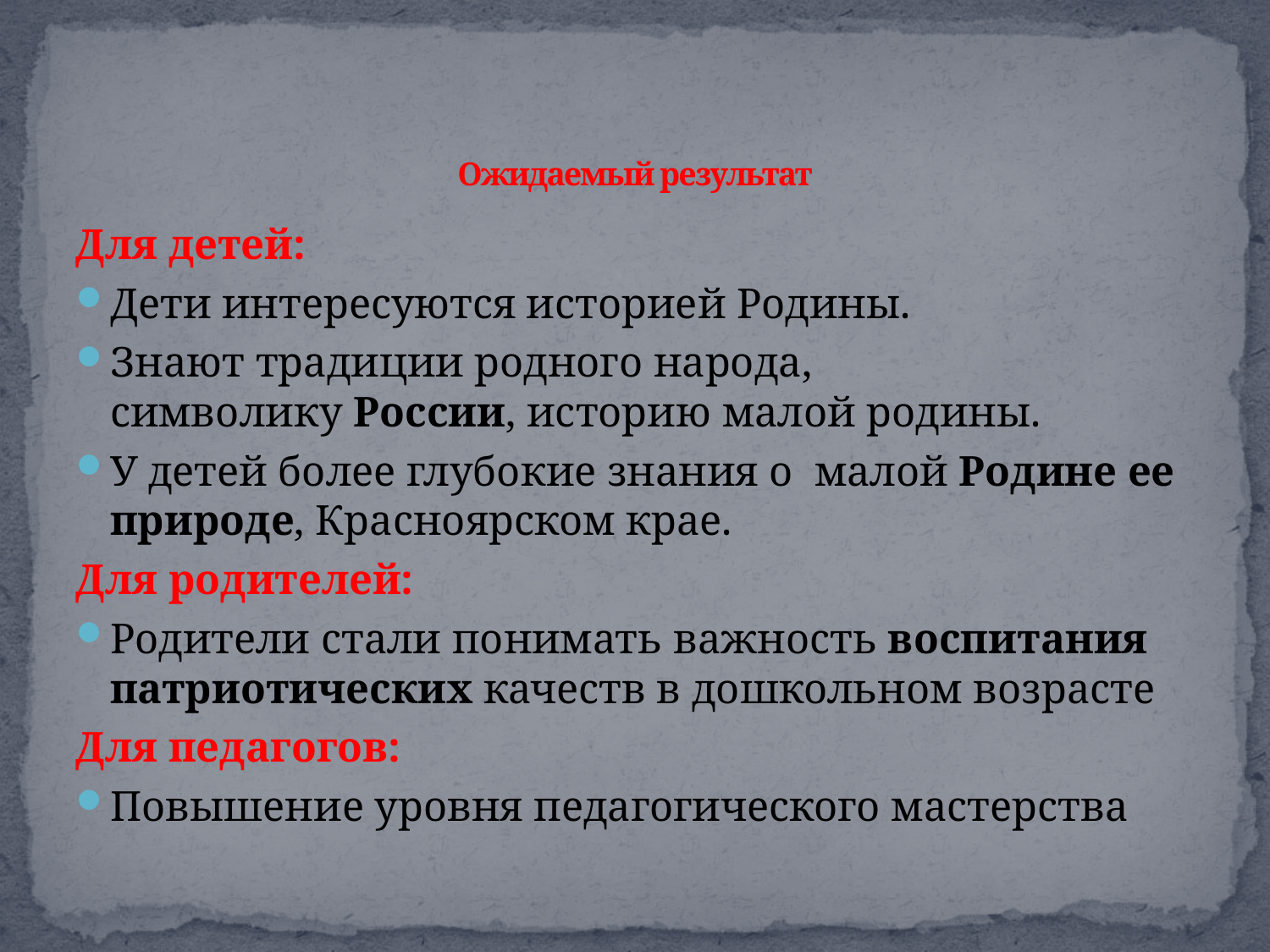

# Ожидаемый результат
Для детей:
Дети интересуются историей Родины.
Знают традиции родного народа, символику России, историю малой родины.
У детей более глубокие знания о  малой Родине ее природе, Красноярском крае.
Для родителей:
Родители стали понимать важность воспитания патриотических качеств в дошкольном возрасте
Для педагогов:
Повышение уровня педагогического мастерства